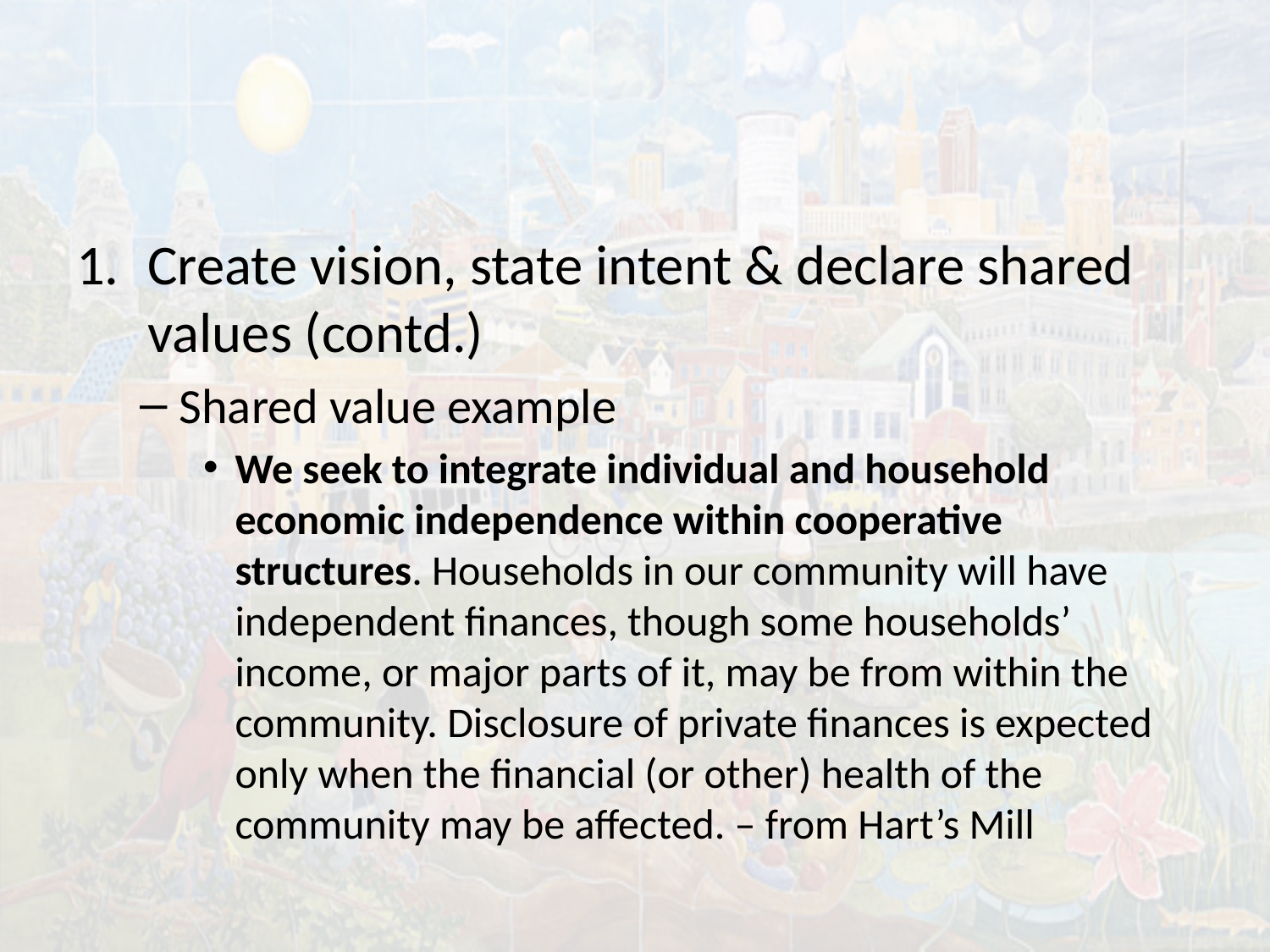

#
Create vision, state intent & declare shared values (contd.)
Shared value example
We seek to integrate individual and household economic independence within cooperative structures. Households in our community will have independent finances, though some households’ income, or major parts of it, may be from within the community. Disclosure of private finances is expected only when the financial (or other) health of the community may be affected. – from Hart’s Mill